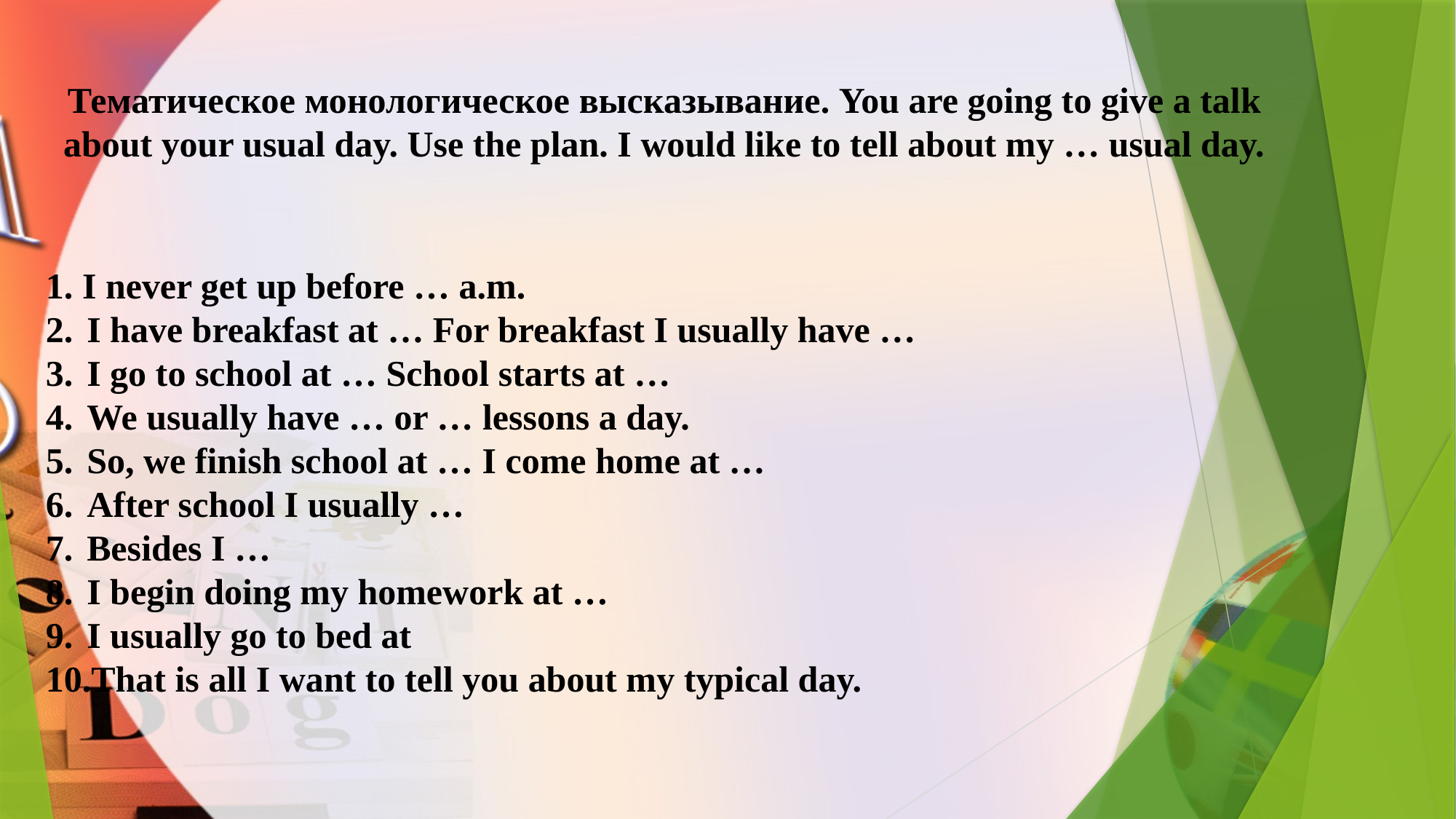

Тематическое монологическое высказывание. You are going to give a talk about your usual day. Use the plan. I would like to tell about my … usual day.

1. I never get up before … a.m.
I have breakfast at … For breakfast I usually have …
I go to school at … School starts at …
We usually have … or … lessons a day.
So, we finish school at … I come home at …
After school I usually …
Besides I …
I begin doing my homework at …
I usually go to bed at
That is all I want to tell you about my typical day.